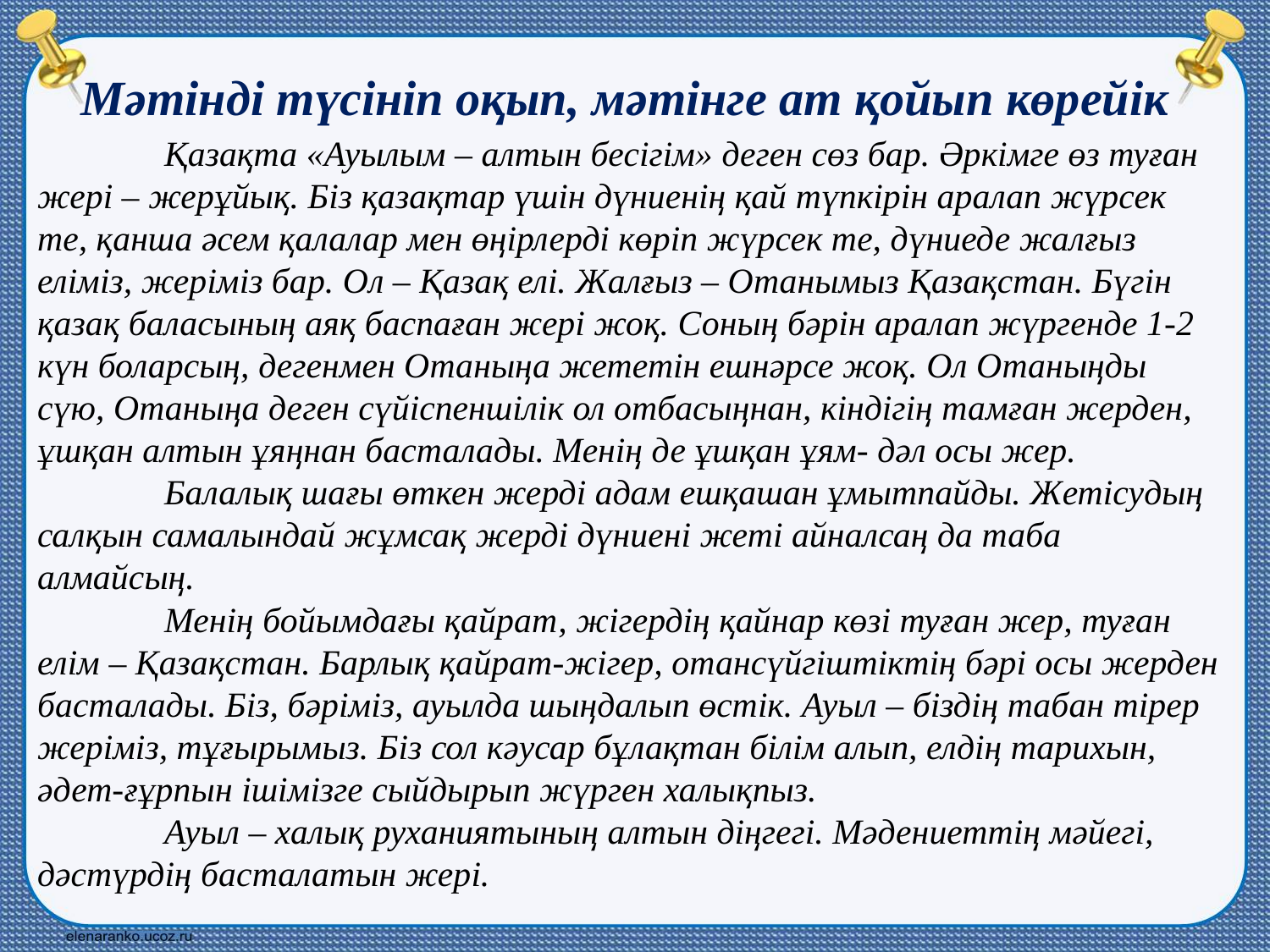

Мәтінді түсініп оқып, мәтінге ат қойып көрейік
	Қазақта «Ауылым – алтын бесігім» деген сөз бар. Әркімге өз туған жері – жерұйық. Біз қазақтар үшін дүниенің қай түпкірін аралап жүрсек те, қанша әсем қалалар мен өңірлерді көріп жүрсек те, дүниеде жалғыз еліміз, жеріміз бар. Ол – Қазақ елі. Жалғыз – Отанымыз Қазақстан. Бүгін қазақ баласының аяқ баспаған жері жоқ. Соның бәрін аралап жүргенде 1-2 күн боларсың, дегенмен Отаныңа жететін ешнәрсе жоқ. Ол Отаныңды сүю, Отаныңа деген сүйіспеншілік ол отбасыңнан, кіндігің тамған жерден, ұшқан алтын ұяңнан басталады. Менің де ұшқан ұям- дәл осы жер.
 	Балалық шағы өткен жерді адам ешқашан ұмытпайды. Жетісудың салқын самалындай жұмсақ жерді дүниені жеті айналсаң да таба алмайсың.
 	Менің бойымдағы қайрат, жігердің қайнар көзі туған жер, туған елім – Қазақстан. Барлық қайрат-жігер, отансүйгіштіктің бәрі осы жерден басталады. Біз, бәріміз, ауылда шыңдалып өстік. Ауыл – біздің табан тірер жеріміз, тұғырымыз. Біз сол кәусар бұлақтан білім алып, елдің тарихын, әдет-ғұрпын ішімізге сыйдырып жүрген халықпыз.
	Ауыл – халық руханиятының алтын діңгегі. Мәдениеттің мәйегі, дәстүрдің басталатын жері.